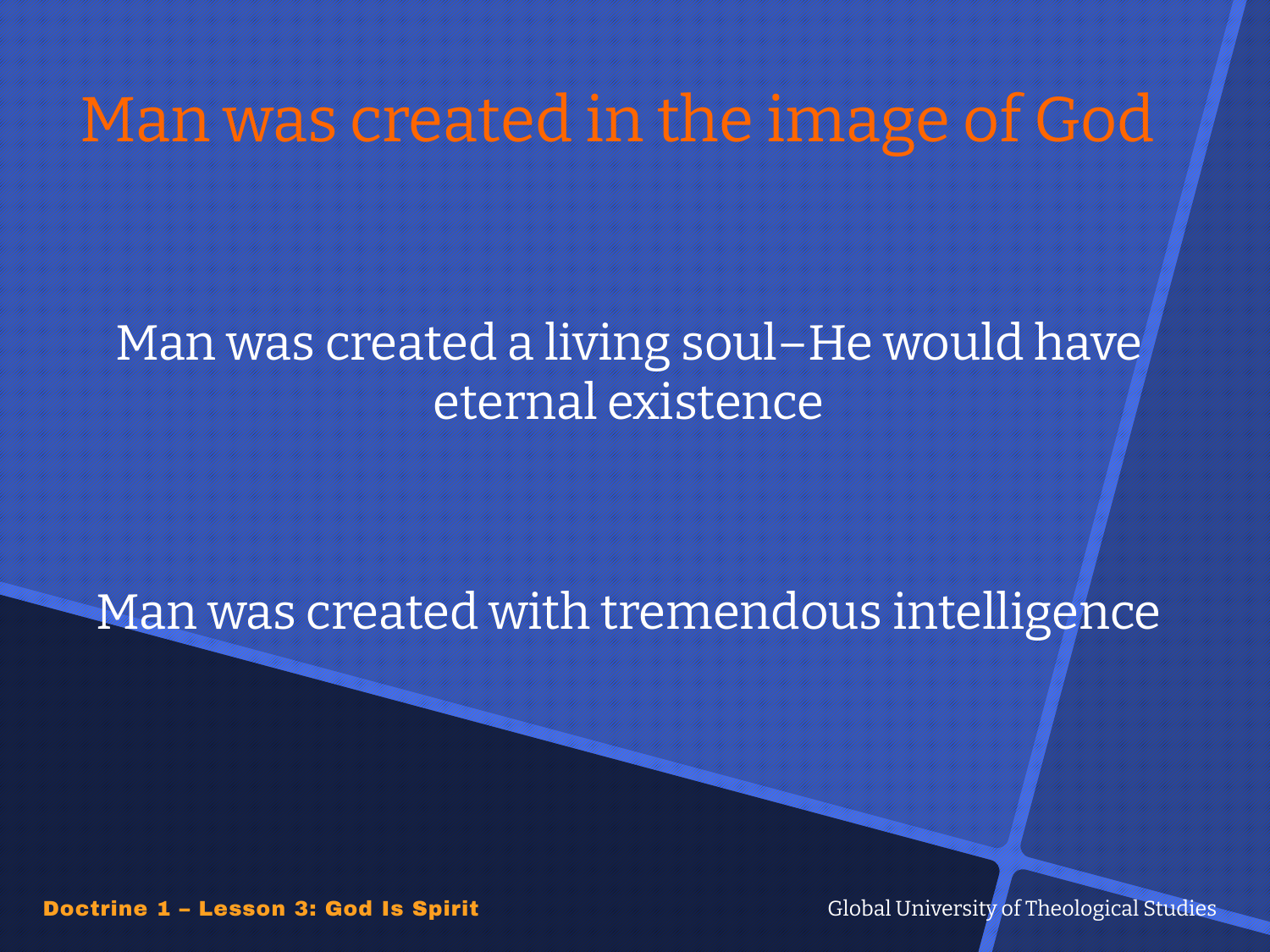

Man was created in the image of God
Man was created a living soul–He would have eternal existence
Man was created with tremendous intelligence
Doctrine 1 – Lesson 3: God Is Spirit                                            Global University of Theological Studies